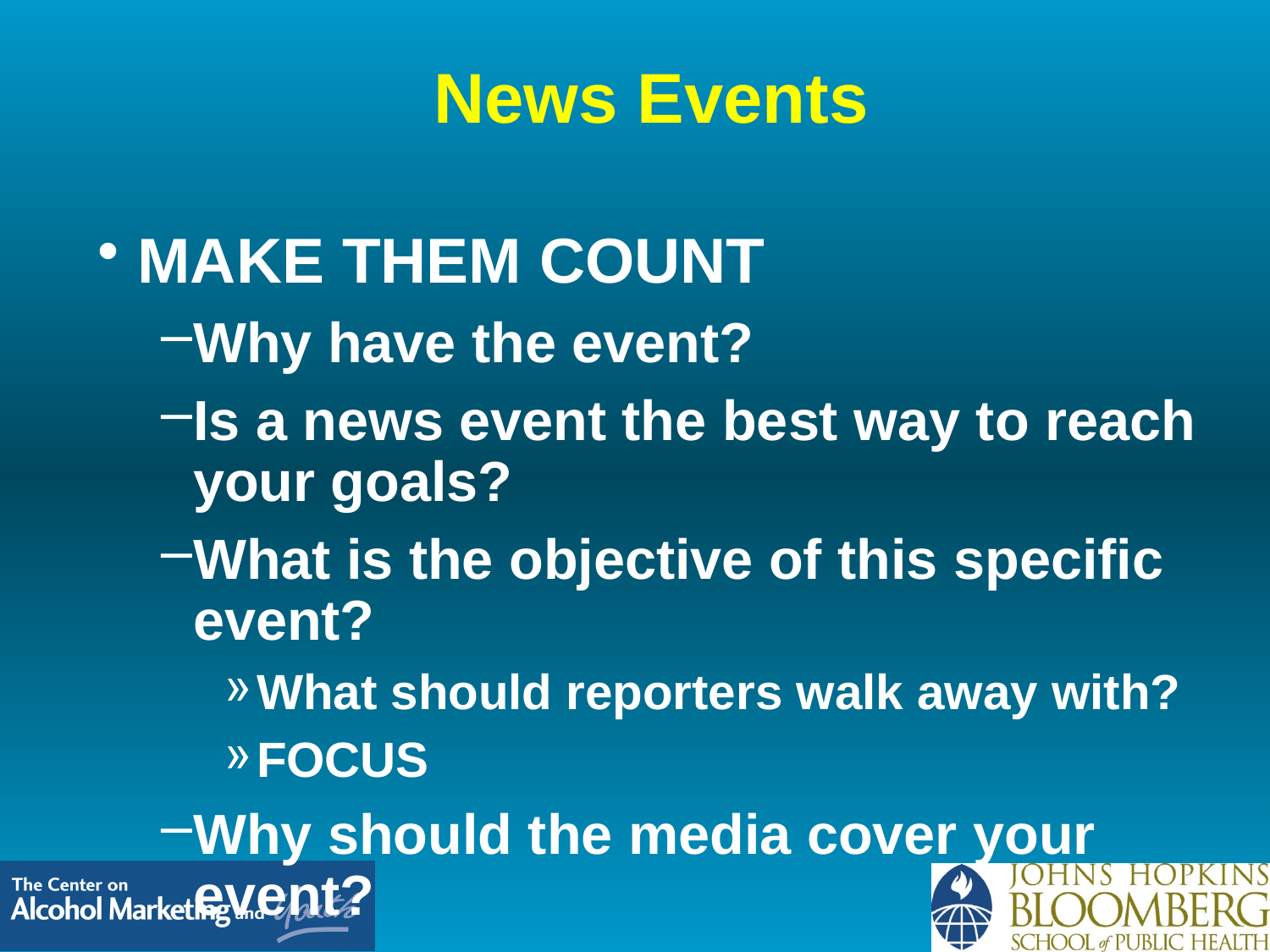

# News Events
MAKE THEM COUNT
Why have the event?
Is a news event the best way to reach your goals?
What is the objective of this specific event?
What should reporters walk away with?
FOCUS
Why should the media cover your event?